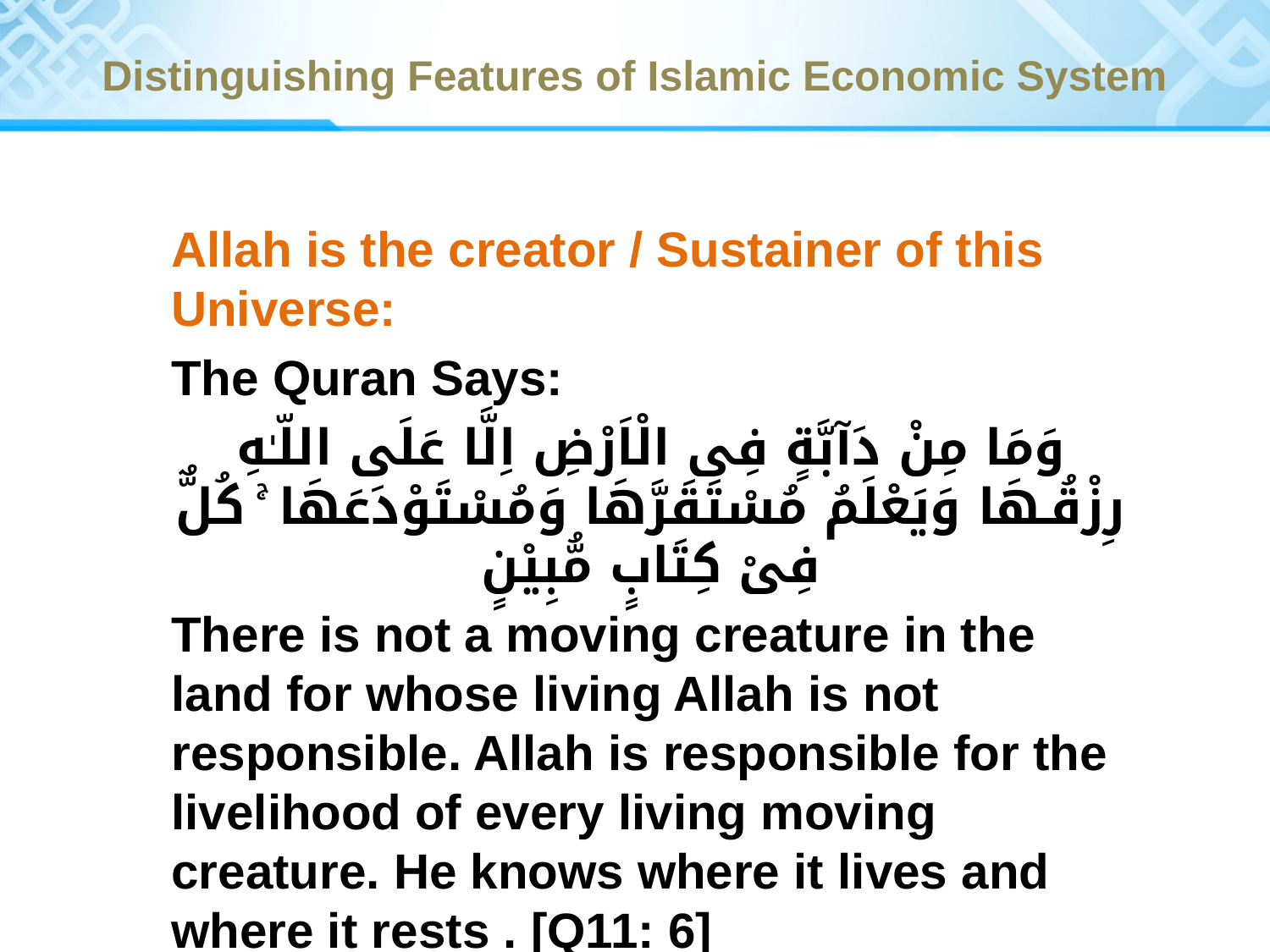

Distinguishing Features of Islamic Economic System

Allah is the creator / Sustainer of this Universe:
The Quran Says:
وَمَا مِنْ دَآبَّةٍ فِى الْاَرْضِ اِلَّا عَلَى اللّـٰهِ رِزْقُـهَا وَيَعْلَمُ مُسْتَقَرَّهَا وَمُسْتَوْدَعَهَا ۚ كُلٌّ فِىْ كِتَابٍ مُّبِيْنٍ
There is not a moving creature in the land for whose living Allah is not responsible. Allah is responsible for the livelihood of every living moving creature. He knows where it lives and where it rests . [Q11: 6]